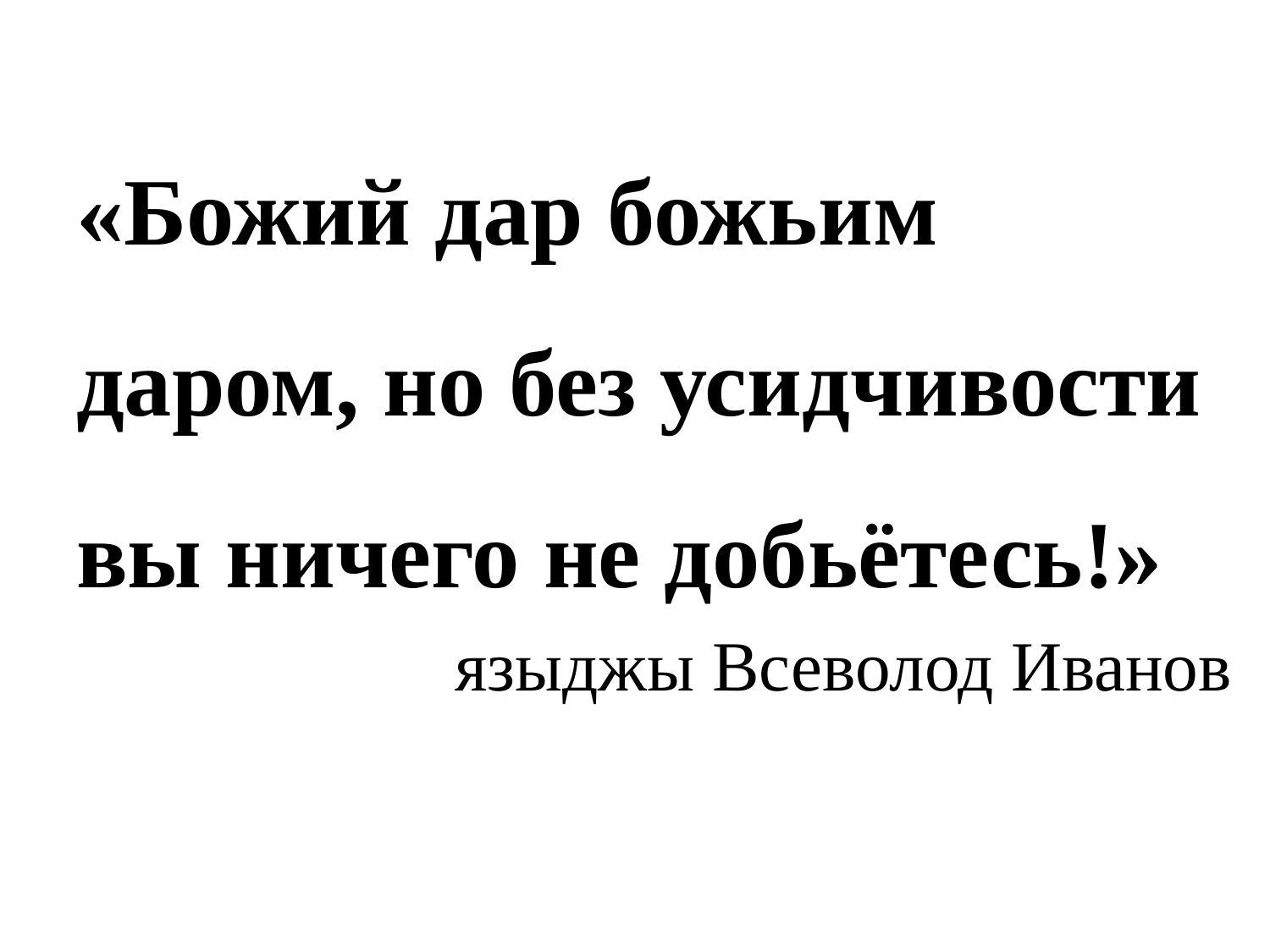

#
«Божий дар божьим даром, но без усидчивости вы ничего не добьётесь!»
языджы Всеволод Иванов